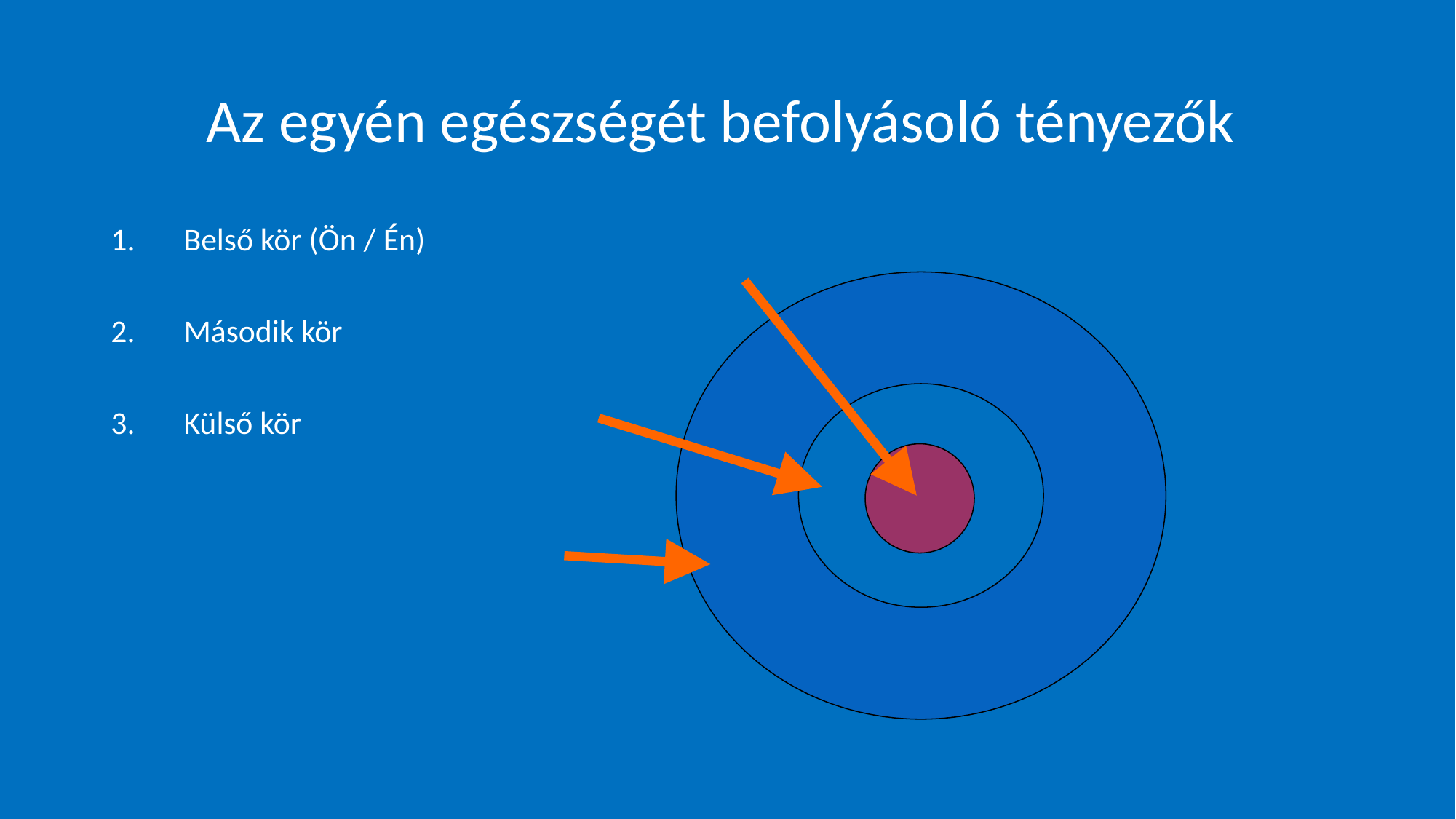

# Az egyén egészségét befolyásoló tényezők
Belső kör (Ön / Én)

Második kör

Külső kör